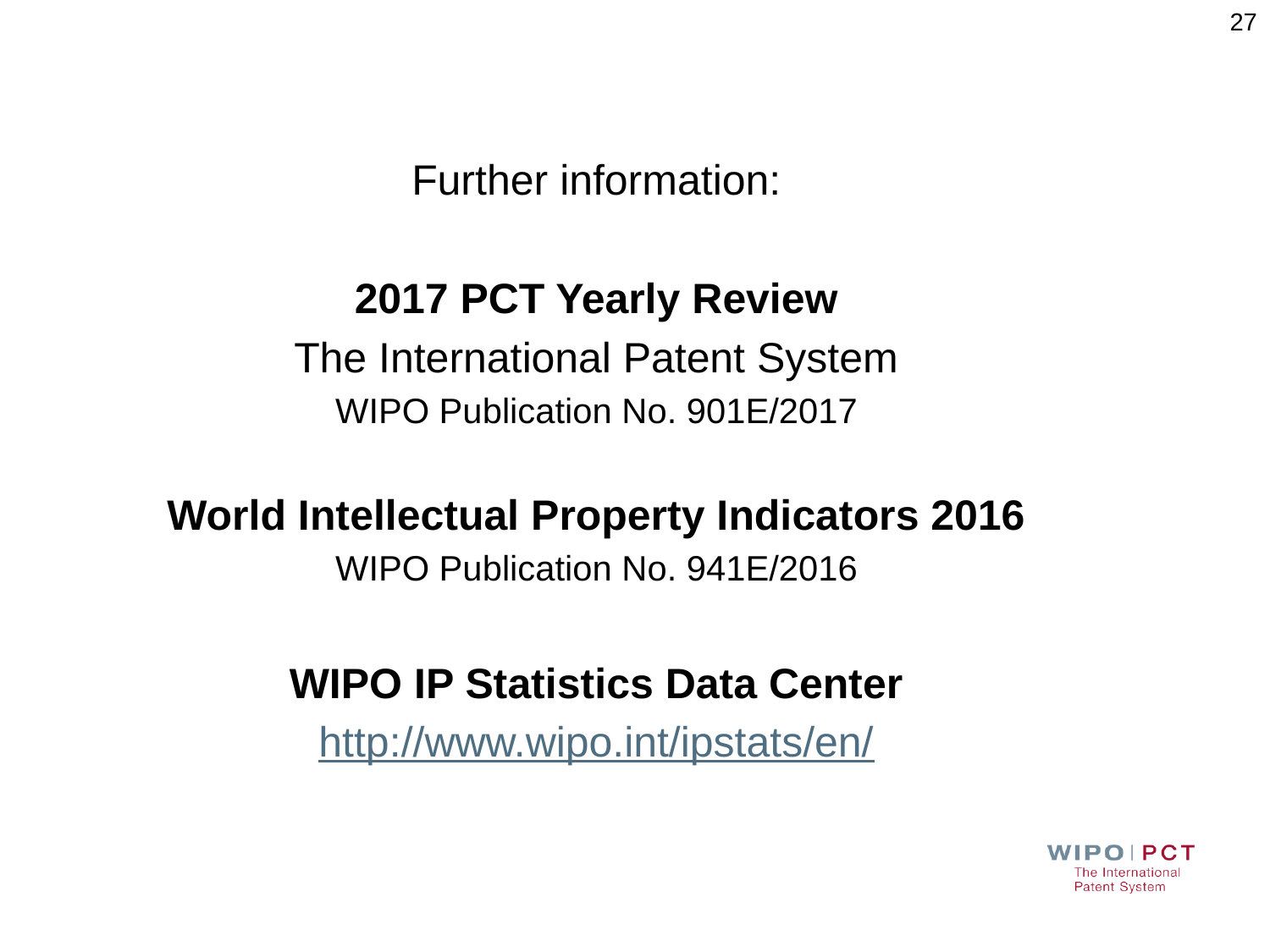

27
Further information:

2017 PCT Yearly Review
The International Patent System
WIPO Publication No. 901E/2017

World Intellectual Property Indicators 2016
WIPO Publication No. 941E/2016

WIPO IP Statistics Data Center
http://www.wipo.int/ipstats/en/